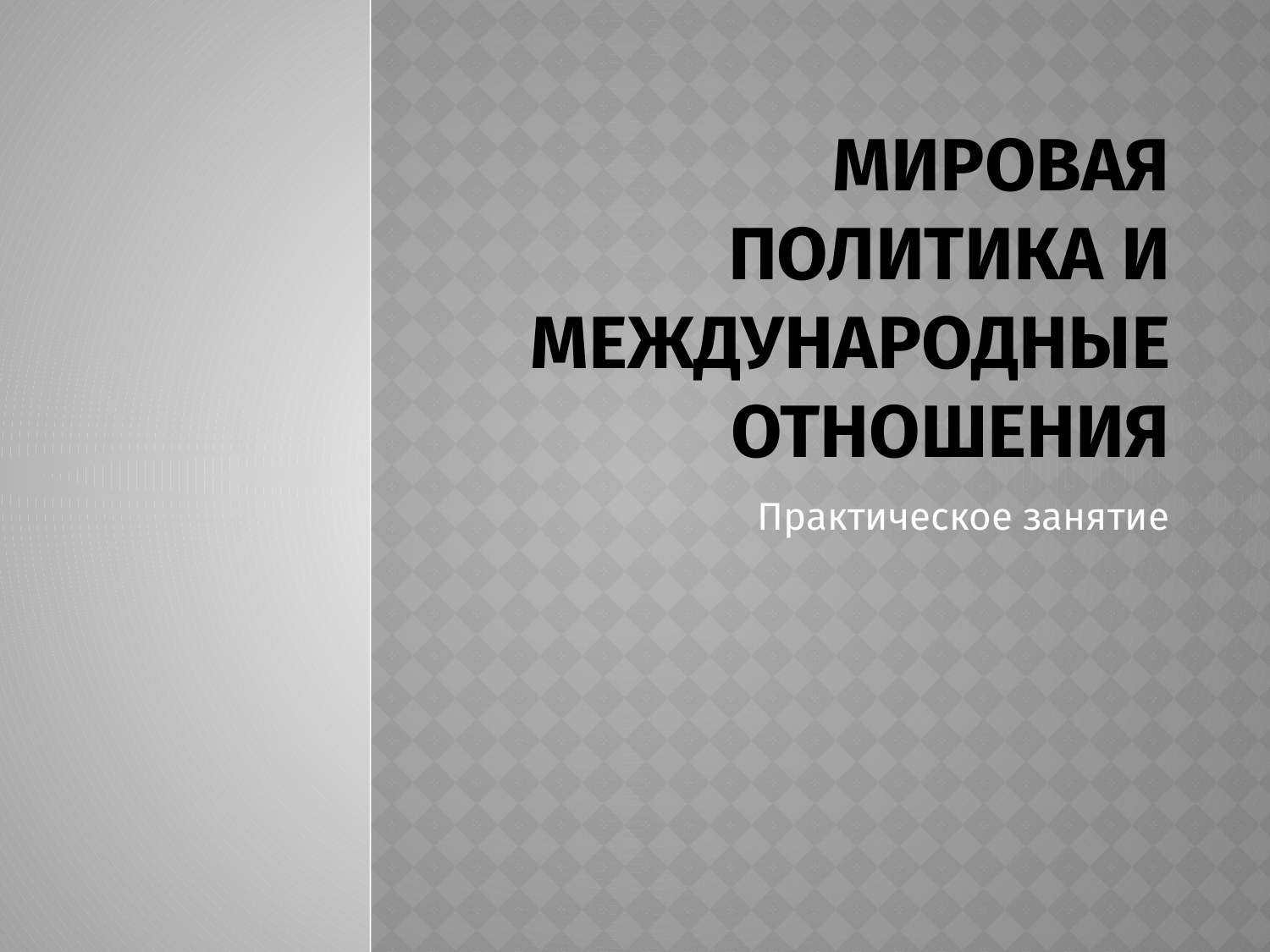

# Мировая политика и международные отношения
Практическое занятие